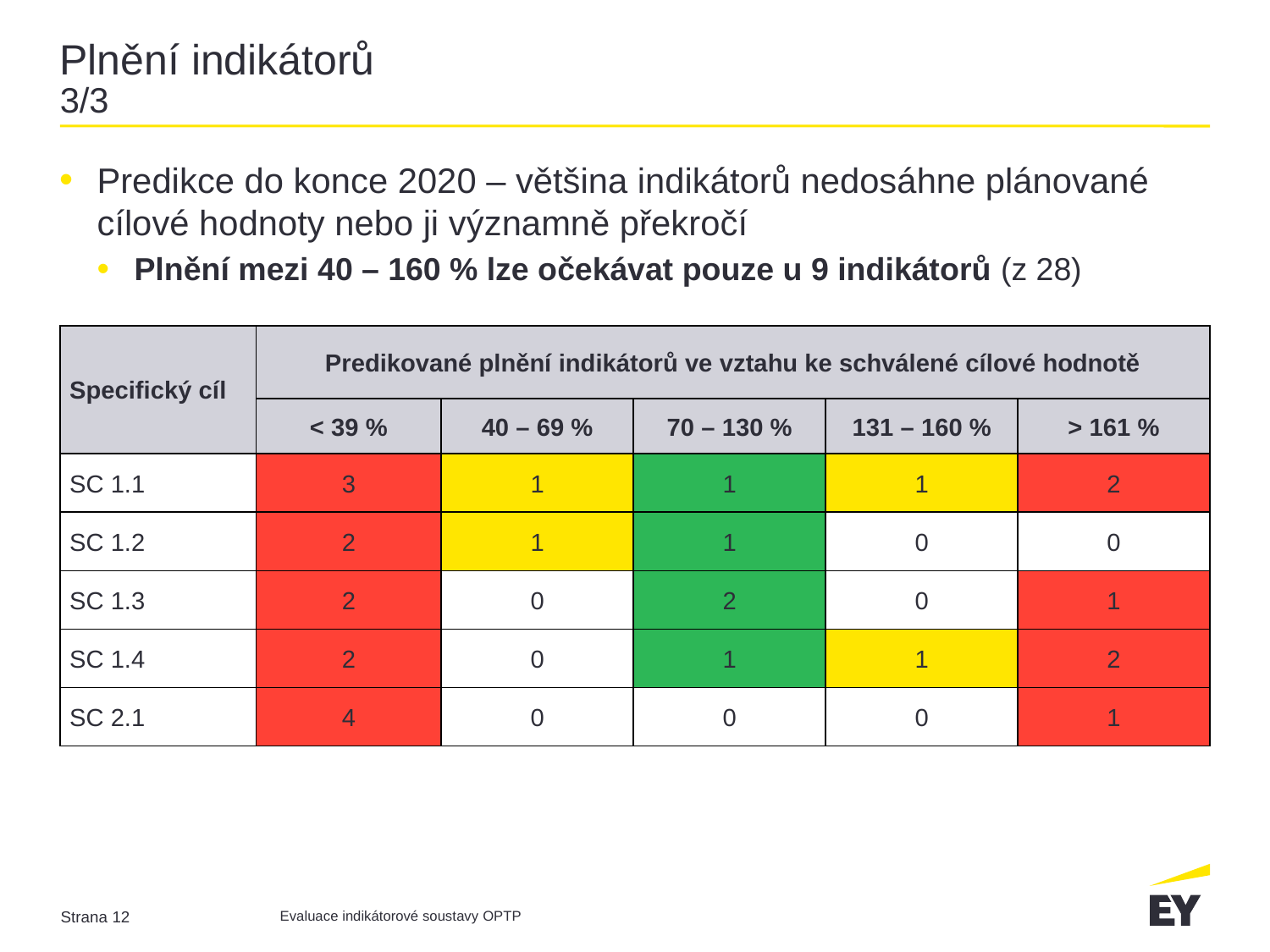

# Plnění indikátorů 3/3
Predikce do konce 2020 – většina indikátorů nedosáhne plánované cílové hodnoty nebo ji významně překročí
Plnění mezi 40 – 160 % lze očekávat pouze u 9 indikátorů (z 28)
| Specifický cíl | Predikované plnění indikátorů ve vztahu ke schválené cílové hodnotě |  |  |  |  |
| --- | --- | --- | --- | --- | --- |
|  | < 39 % | 40 – 69 % | 70 – 130 % | 131 – 160 % | > 161 % |
| SC 1.1 | 3 | 1 | 1 | 1 | 2 |
| SC 1.2 | 2 | 1 | 1 | 0 | 0 |
| SC 1.3 | 2 | 0 | 2 | 0 | 1 |
| SC 1.4 | 2 | 0 | 1 | 1 | 2 |
| SC 2.1 | 4 | 0 | 0 | 0 | 1 |
Evaluace indikátorové soustavy OPTP